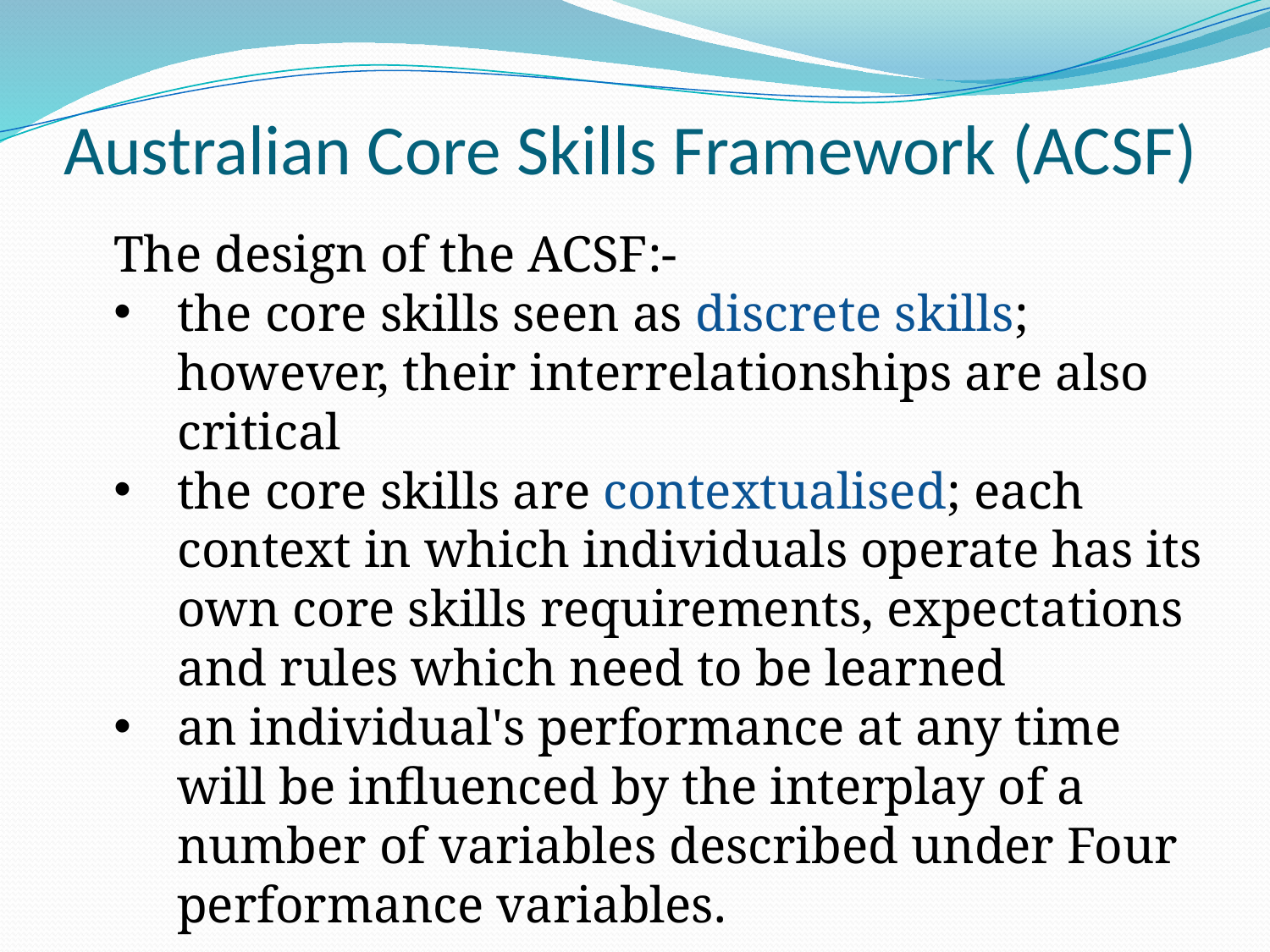

# Australian Core Skills Framework (ACSF)
The design of the ACSF:-
the core skills seen as discrete skills; however, their interrelationships are also critical
the core skills are contextualised; each context in which individuals operate has its own core skills requirements, expectations and rules which need to be learned
an individual's performance at any time will be influenced by the interplay of a number of variables described under Four performance variables.